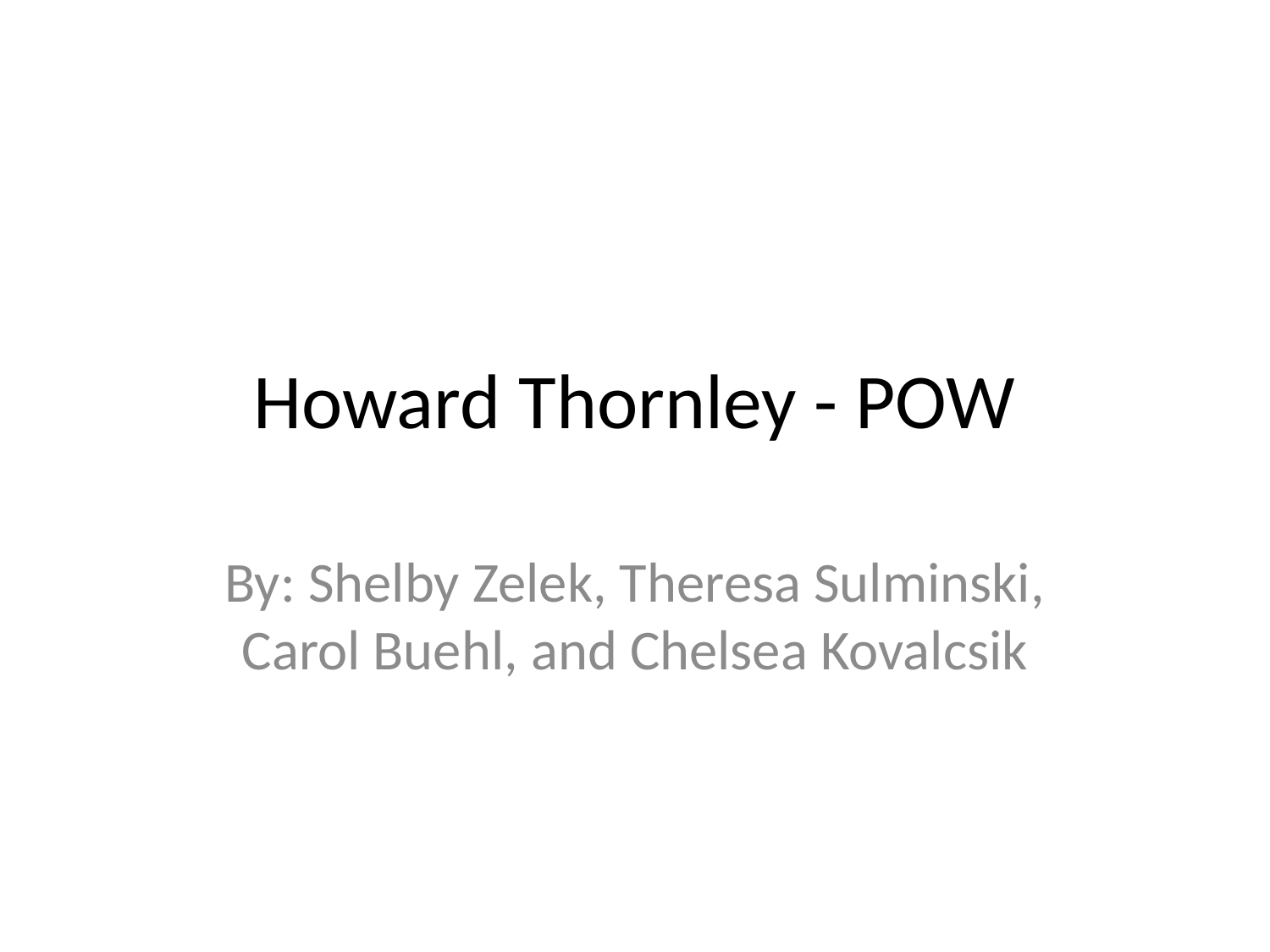

# Howard Thornley - POW
By: Shelby Zelek, Theresa Sulminski, Carol Buehl, and Chelsea Kovalcsik